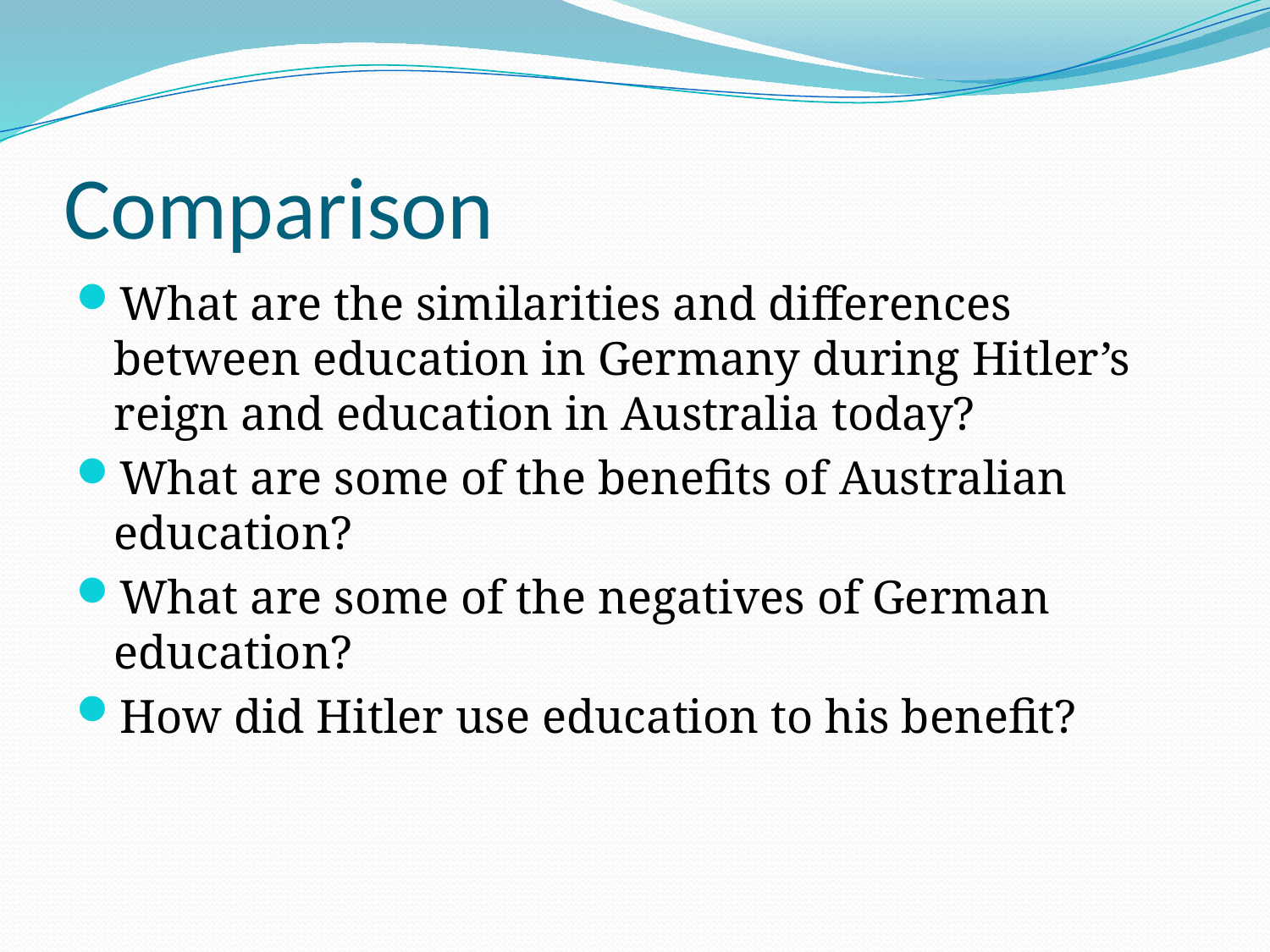

# Comparison
What are the similarities and differences between education in Germany during Hitler’s reign and education in Australia today?
What are some of the benefits of Australian education?
What are some of the negatives of German education?
How did Hitler use education to his benefit?